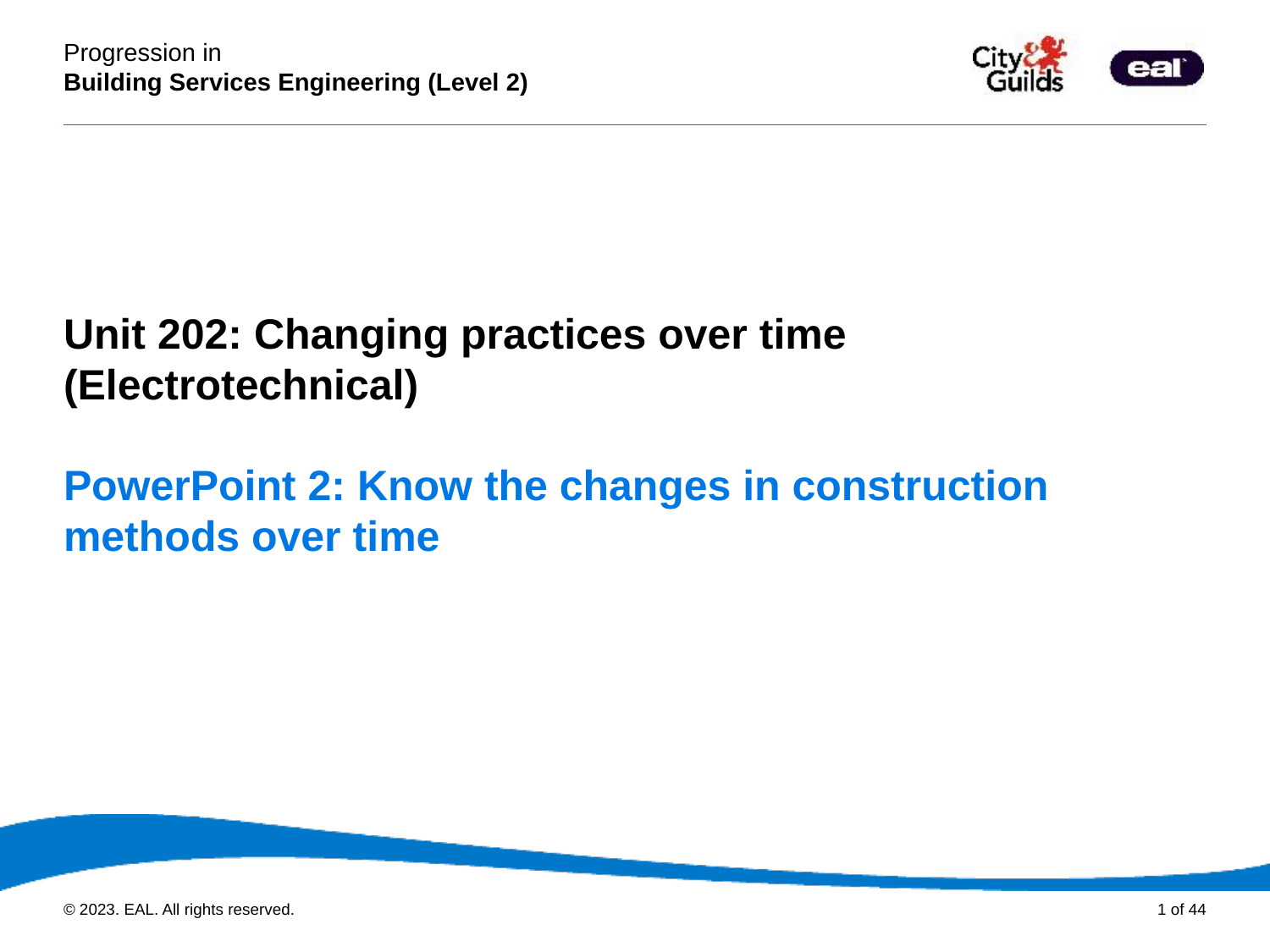

PowerPoint 2: Know the changes in construction methods over time
presentation
Unit 202: Changing practices over time (Electrotechnical)